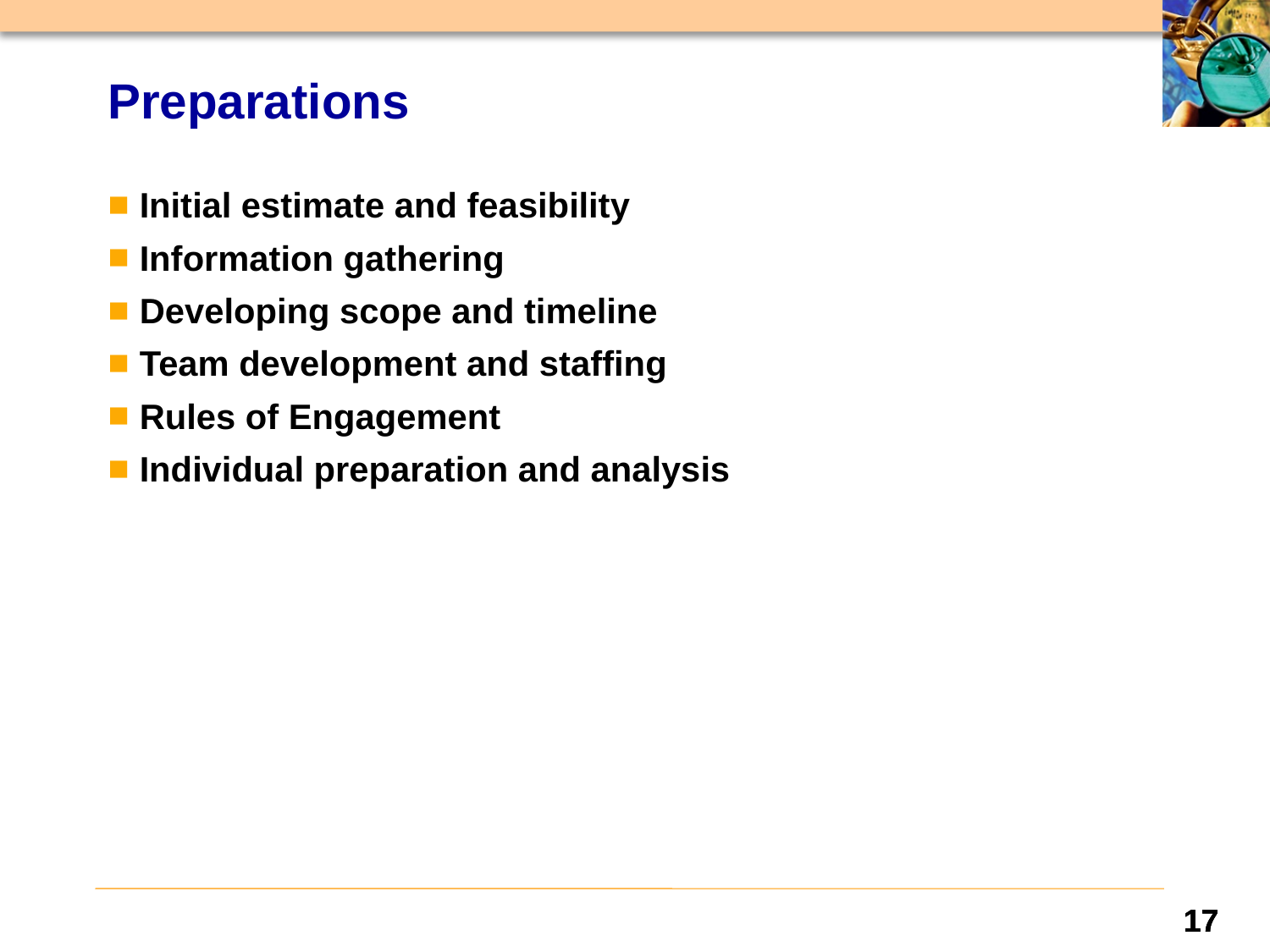

# Preparations
Initial estimate and feasibility
Information gathering
Developing scope and timeline
Team development and staffing
Rules of Engagement
Individual preparation and analysis
17